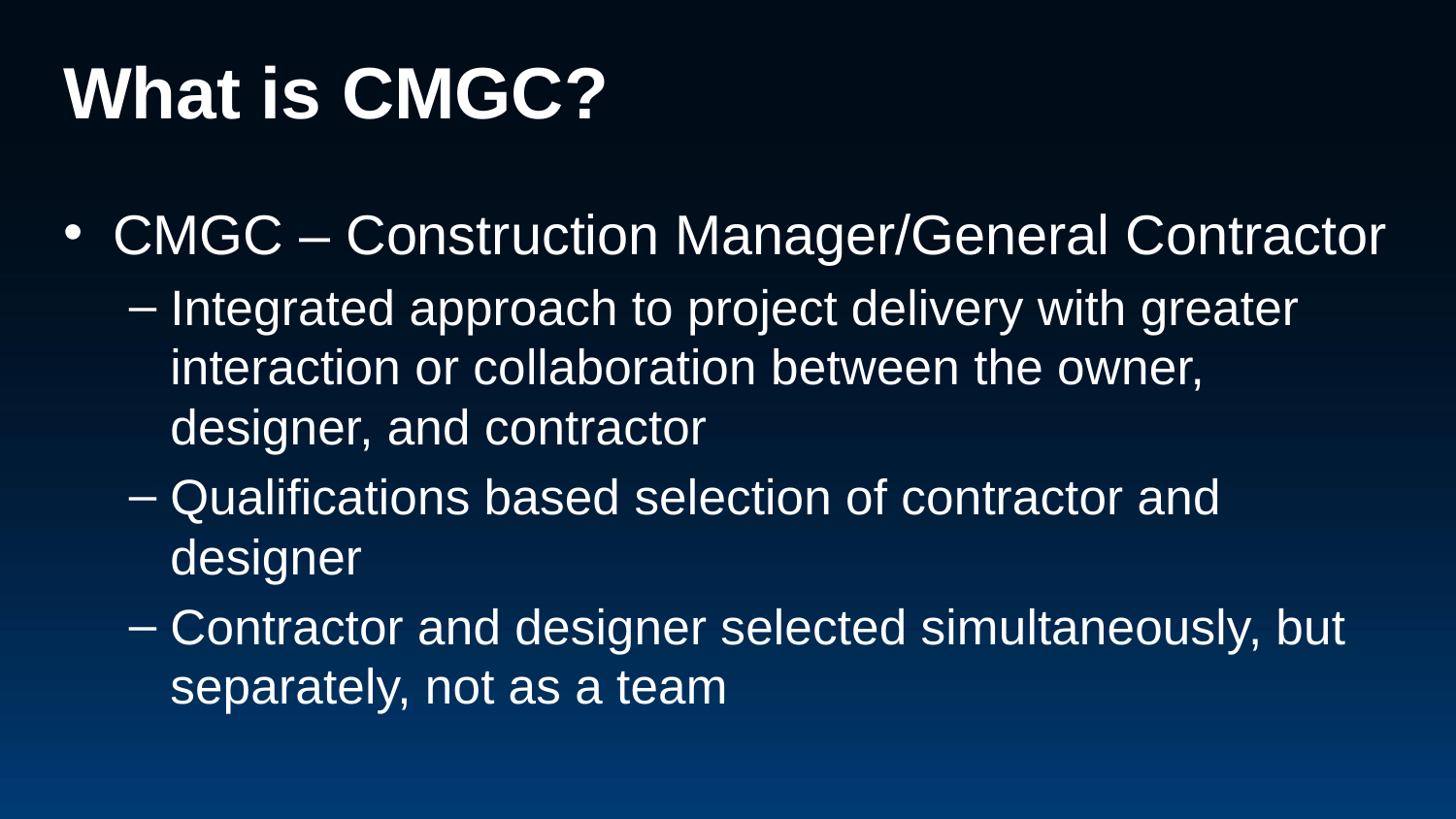

# What is CMGC?
CMGC – Construction Manager/General Contractor
Integrated approach to project delivery with greater interaction or collaboration between the owner, designer, and contractor
Qualifications based selection of contractor and designer
Contractor and designer selected simultaneously, but separately, not as a team